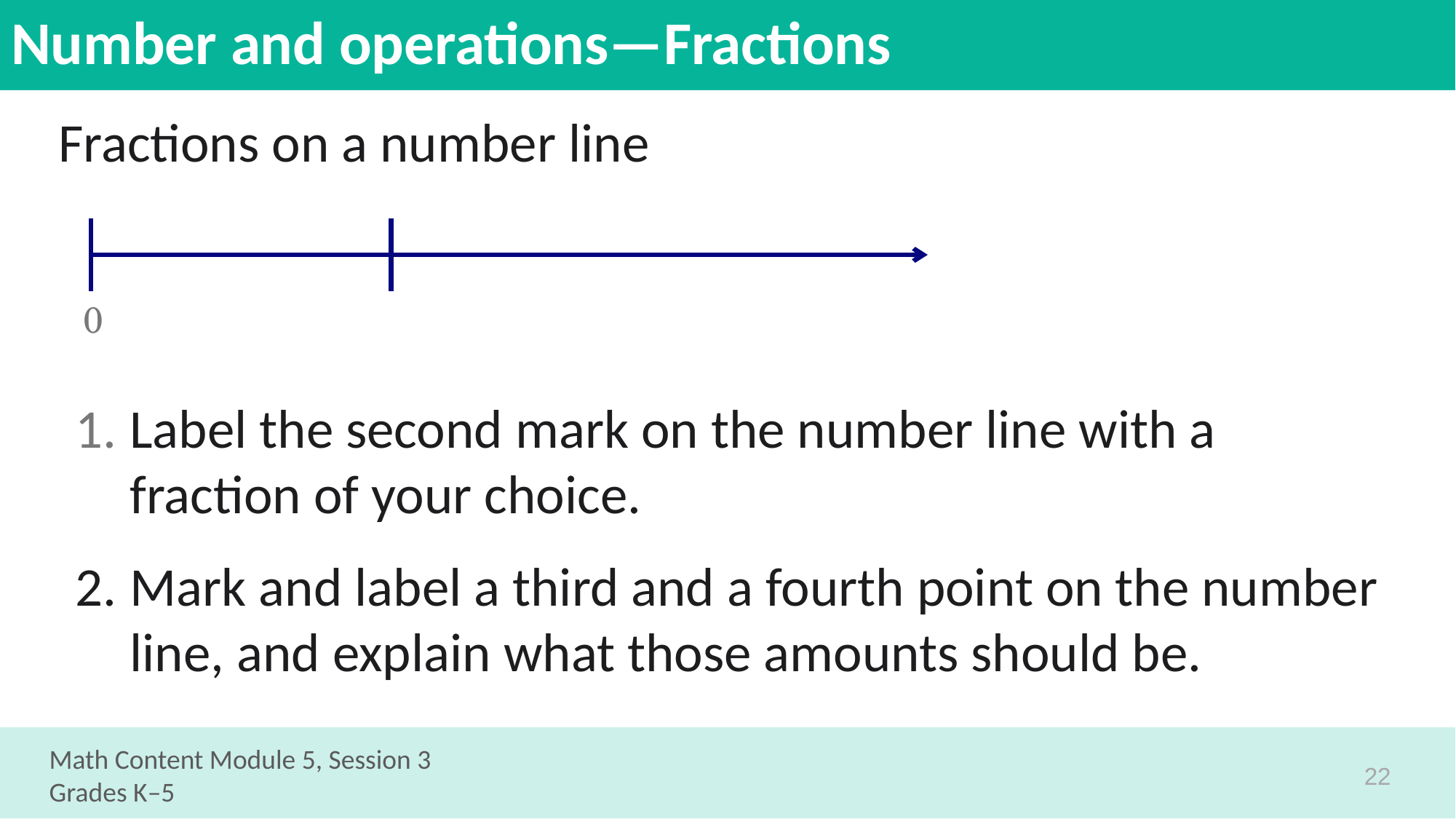

# Number and operations—Fractions
Fractions on a number line
0

Label the second mark on the number line with a fraction of your choice.
Mark and label a third and a fourth point on the number line, and explain what those amounts should be.

Math Content Module 5, Session 3
Grades K–5
22